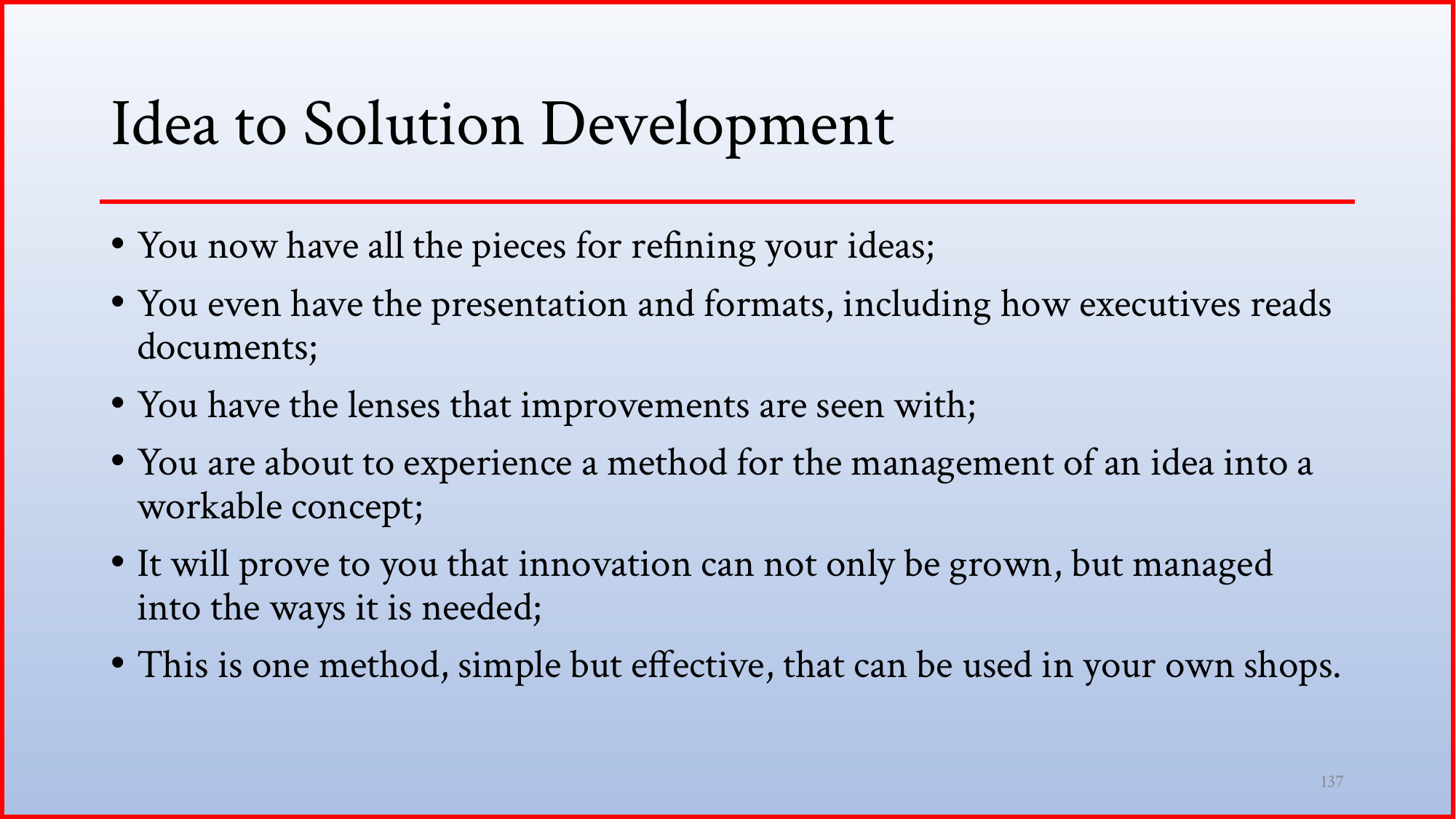

# Idea to Solution Development
You now have all the pieces for refining your ideas;
You even have the presentation and formats, including how executives reads documents;
You have the lenses that improvements are seen with;
You are about to experience a method for the management of an idea into a workable concept;
It will prove to you that innovation can not only be grown, but managed into the ways it is needed;
This is one method, simple but effective, that can be used in your own shops.

137